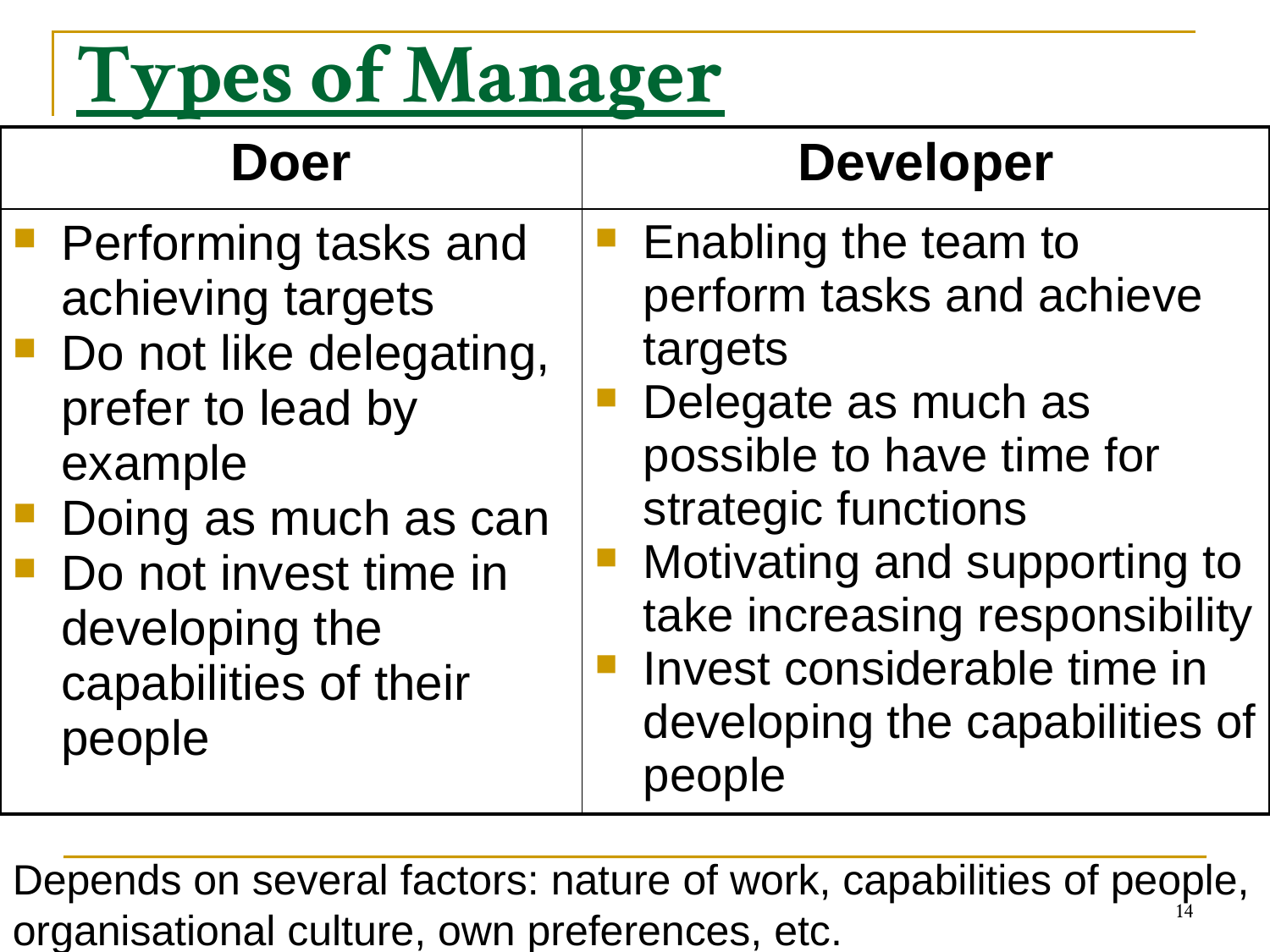

# Types of Manager
| Doer | Developer |
| --- | --- |
| Performing tasks and achieving targets Do not like delegating, prefer to lead by example Doing as much as can Do not invest time in developing the capabilities of their people | Enabling the team to perform tasks and achieve targets Delegate as much as possible to have time for strategic functions Motivating and supporting to take increasing responsibility Invest considerable time in developing the capabilities of people |
Depends on several factors: nature of work, capabilities of people, organisational culture, own preferences, etc.
14